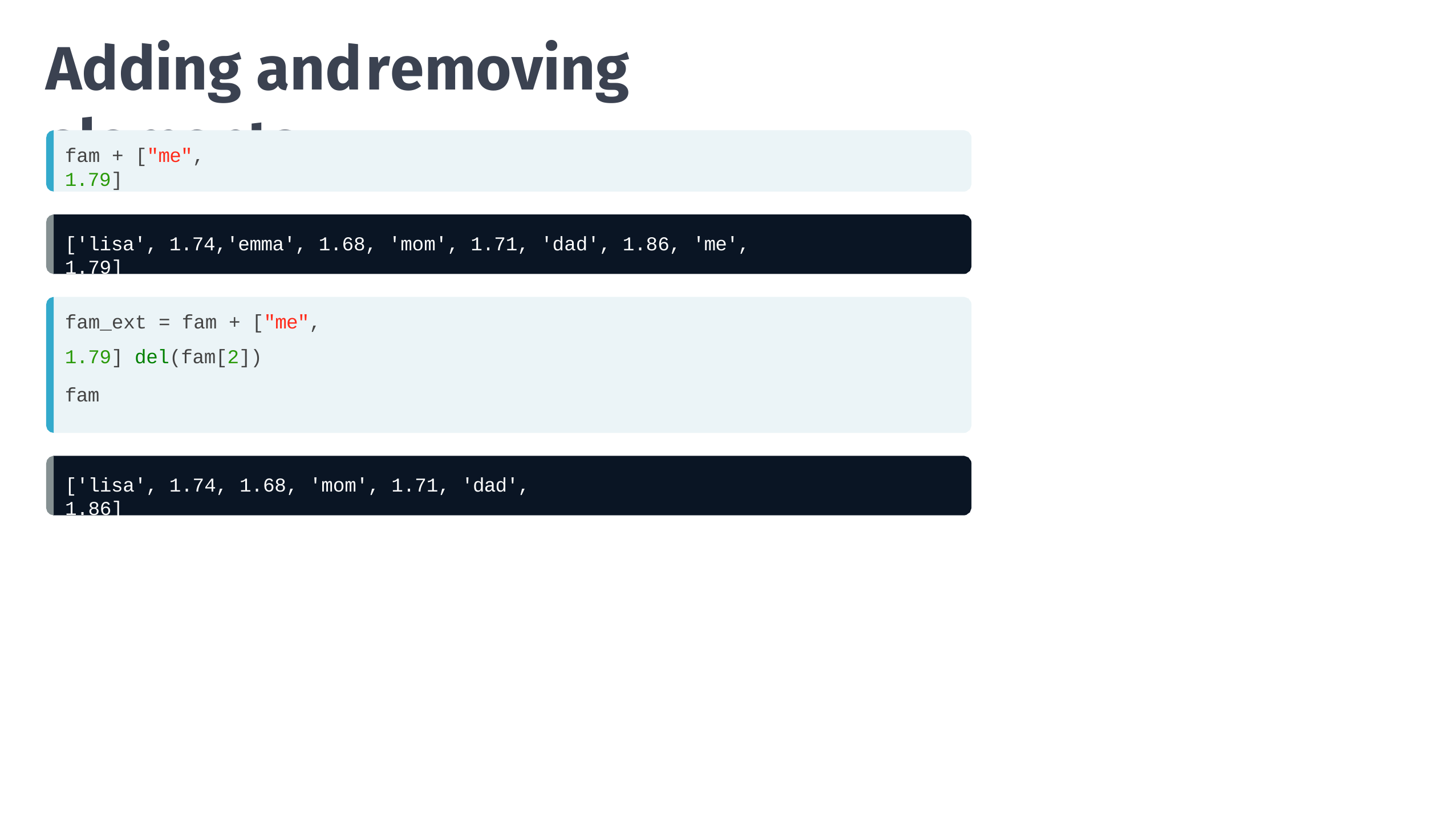

# Adding andremoving elements

fam + ["me", 1.79]

['lisa', 1.74,'emma', 1.68, 'mom', 1.71, 'dad', 1.86, 'me', 1.79]

fam_ext = fam + ["me", 1.79] del(fam[2])
fam

['lisa', 1.74, 1.68, 'mom', 1.71, 'dad', 1.86]